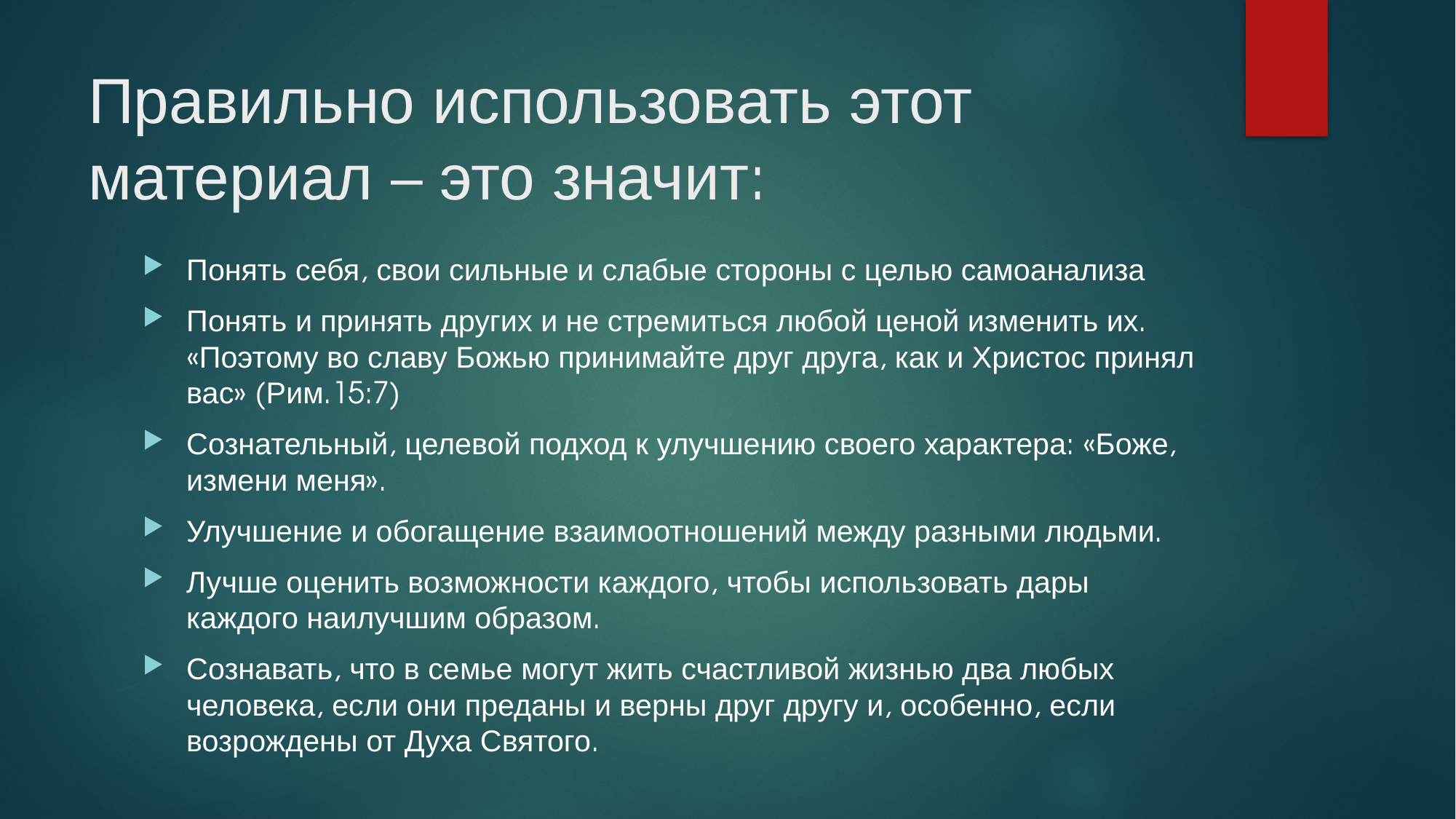

# Правильно использовать этот материал – это значит:
Понять себя, свои сильные и слабые стороны с целью самоанализа
Понять и принять других и не стремиться любой ценой изменить их. «Поэтому во славу Божью принимайте друг друга, как и Христос принял вас» (Рим.15:7)
Сознательный, целевой подход к улучшению своего характера: «Боже, измени меня».
Улучшение и обогащение взаимоотношений между разными людьми.
Лучше оценить возможности каждого, чтобы использовать дары каждого наилучшим образом.
Сознавать, что в семье могут жить счастливой жизнью два любых человека, если они преданы и верны друг другу и, особенно, если возрождены от Духа Святого.